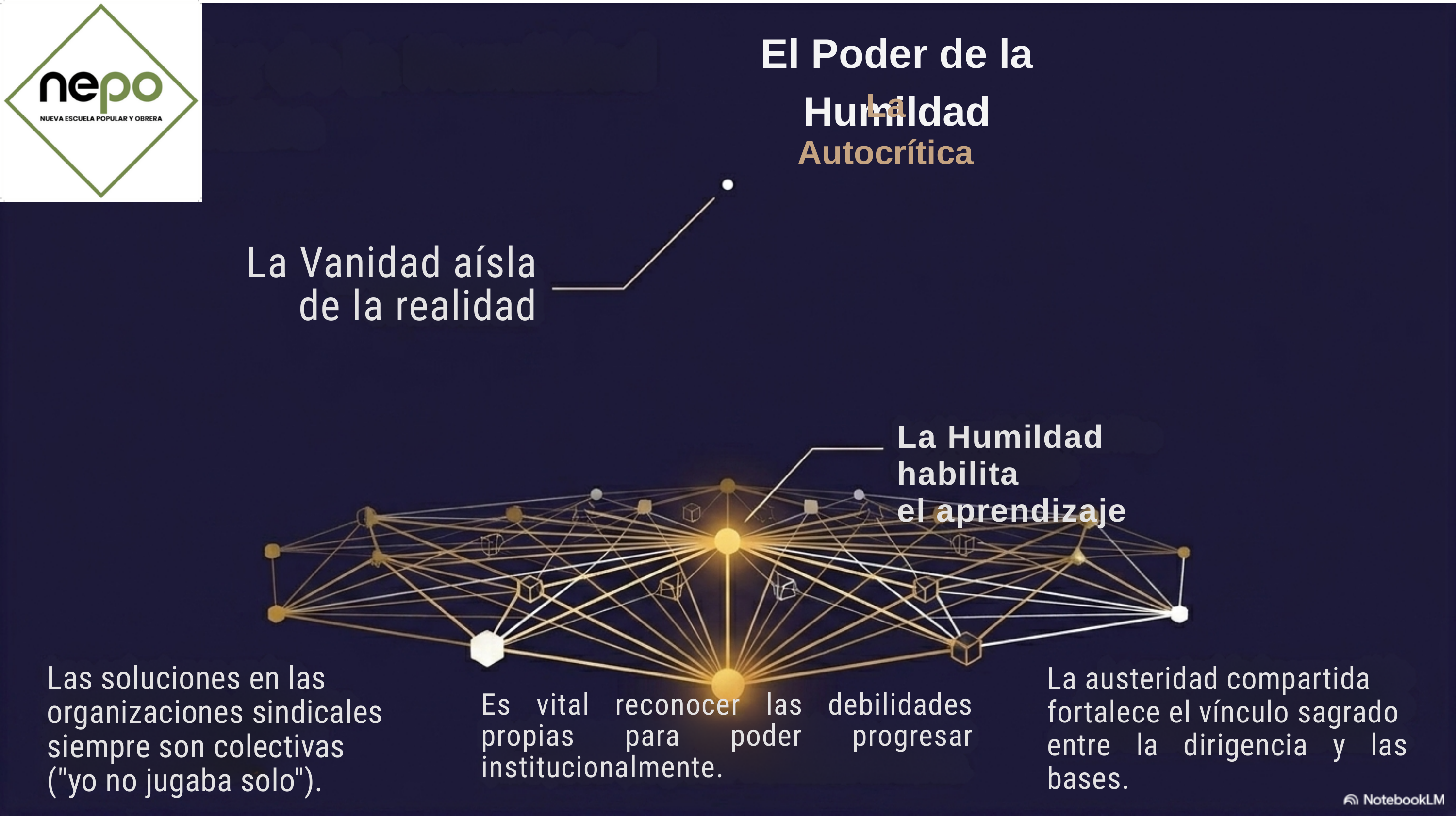

El Poder de la Humildad
La Autocrítica
La Vanidad aísla
de la realidad
La Humildad habilita
el aprendizaje
Las soluciones en las
organizaciones sindicales
siempre son colectivas
("yo no jugaba solo").
La austeridad compartida
fortalece el vínculo sagrado
entre la dirigencia y las bases.
Es vital reconocer las debilidades propias para poder progresar institucionalmente.